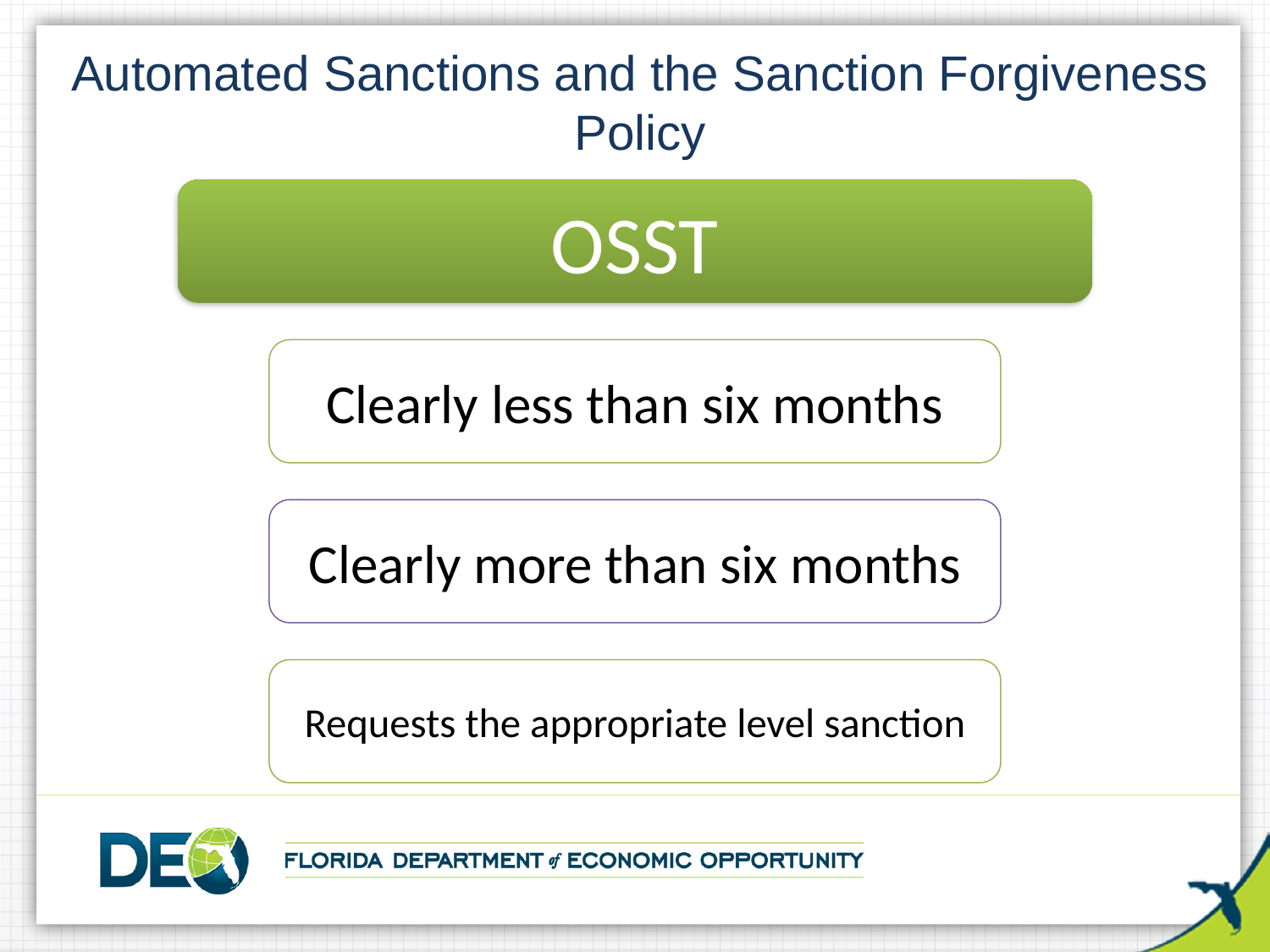

# Automated Sanctions and the Sanction Forgiveness Policy
OSST
Clearly less than six months
Clearly more than six months
Requests the appropriate level sanction
Requests the appropriate level